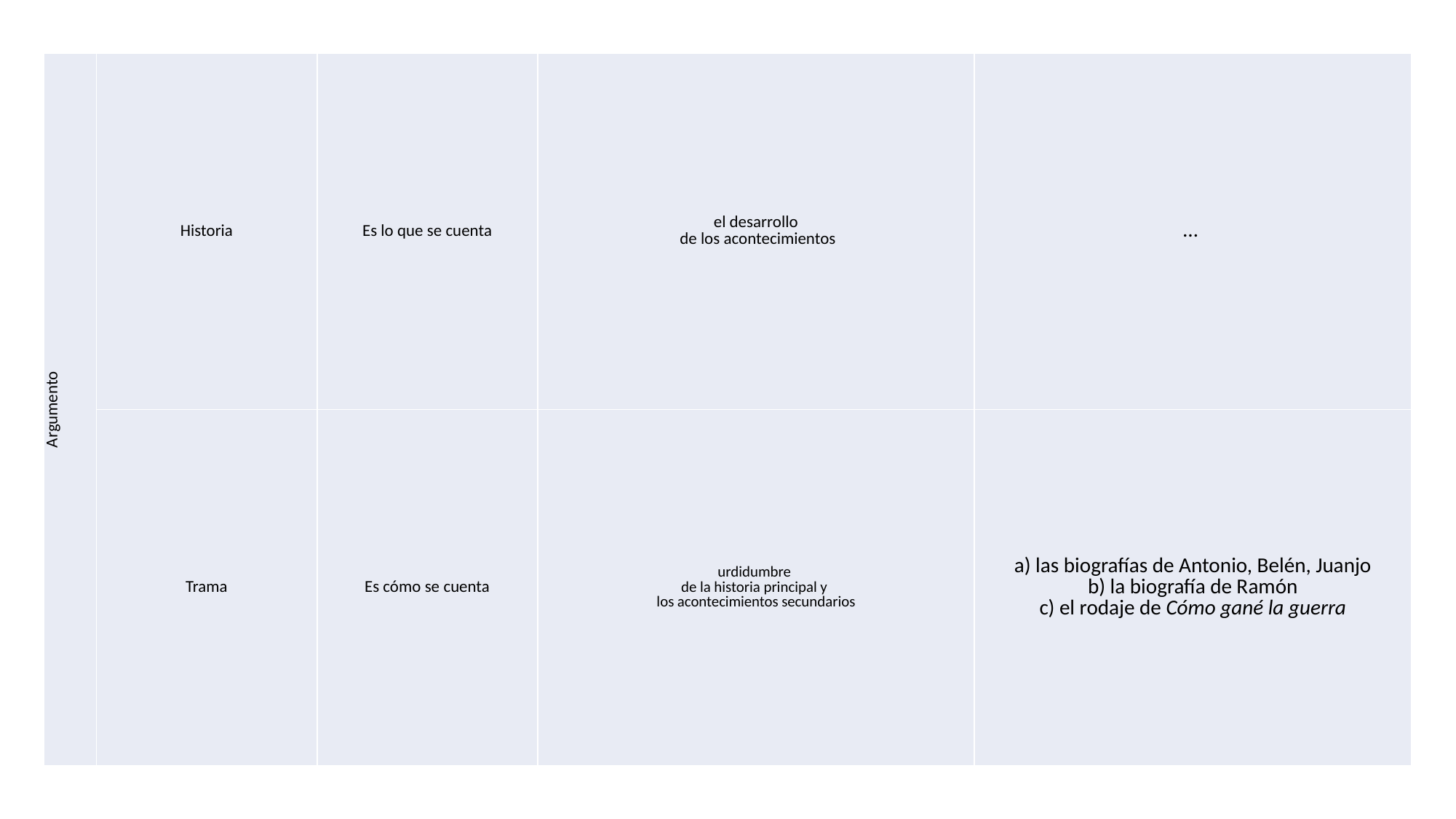

| Argumento | Historia | Es lo que se cuenta | el desarrollo de los acontecimientos | … |
| --- | --- | --- | --- | --- |
|  | Trama | Es cómo se cuenta | urdidumbre de la historia principal y los acontecimientos secundarios | a) las biografías de Antonio, Belén, Juanjo b) la biografía de Ramón c) el rodaje de Cómo gané la guerra |